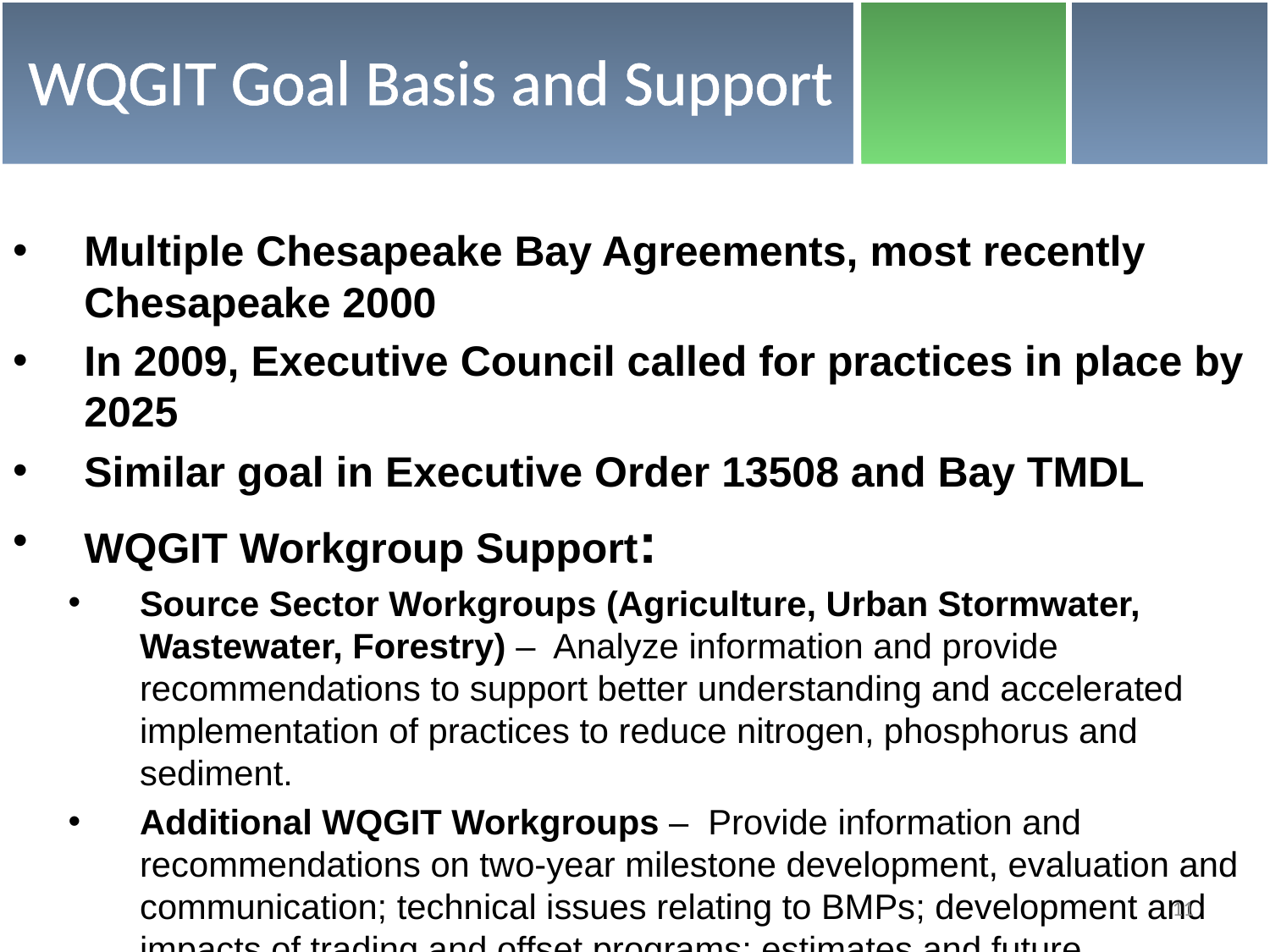

# WQGIT Goal Basis and Support

Multiple Chesapeake Bay Agreements, most recently Chesapeake 2000
In 2009, Executive Council called for practices in place by 2025
Similar goal in Executive Order 13508 and Bay TMDL
WQGIT Workgroup Support:
Source Sector Workgroups (Agriculture, Urban Stormwater, Wastewater, Forestry) –  Analyze information and provide recommendations to support better understanding and accelerated implementation of practices to reduce nitrogen, phosphorus and sediment.
Additional WQGIT Workgroups –  Provide information and recommendations on two-year milestone development, evaluation and communication; technical issues relating to BMPs; development and impacts of trading and offset programs; estimates and future projections of land use and land cover.

11